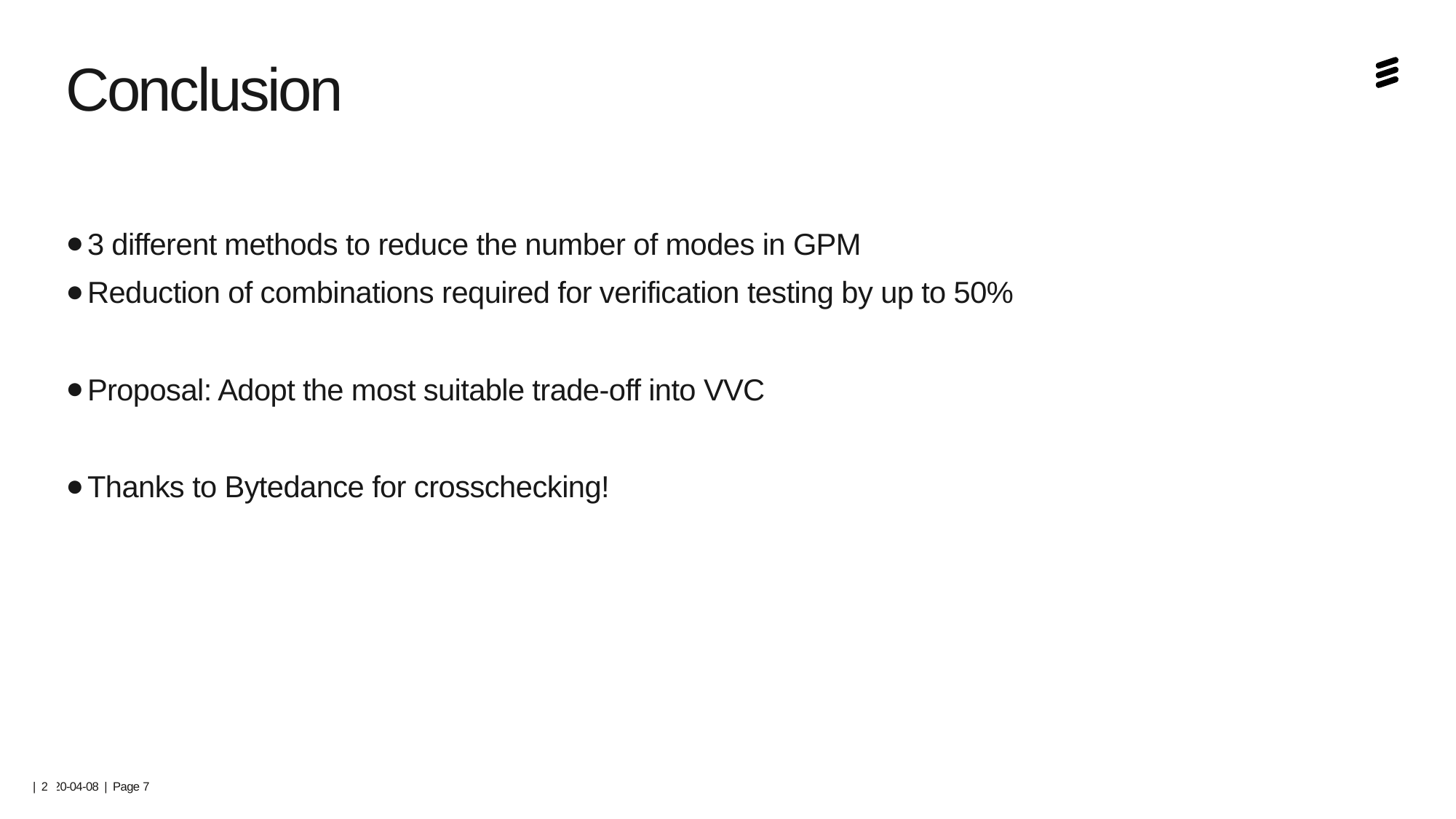

# Conclusion
3 different methods to reduce the number of modes in GPM
Reduction of combinations required for verification testing by up to 50%

Proposal: Adopt the most suitable trade-off into VVC

Thanks to Bytedance for crosschecking!